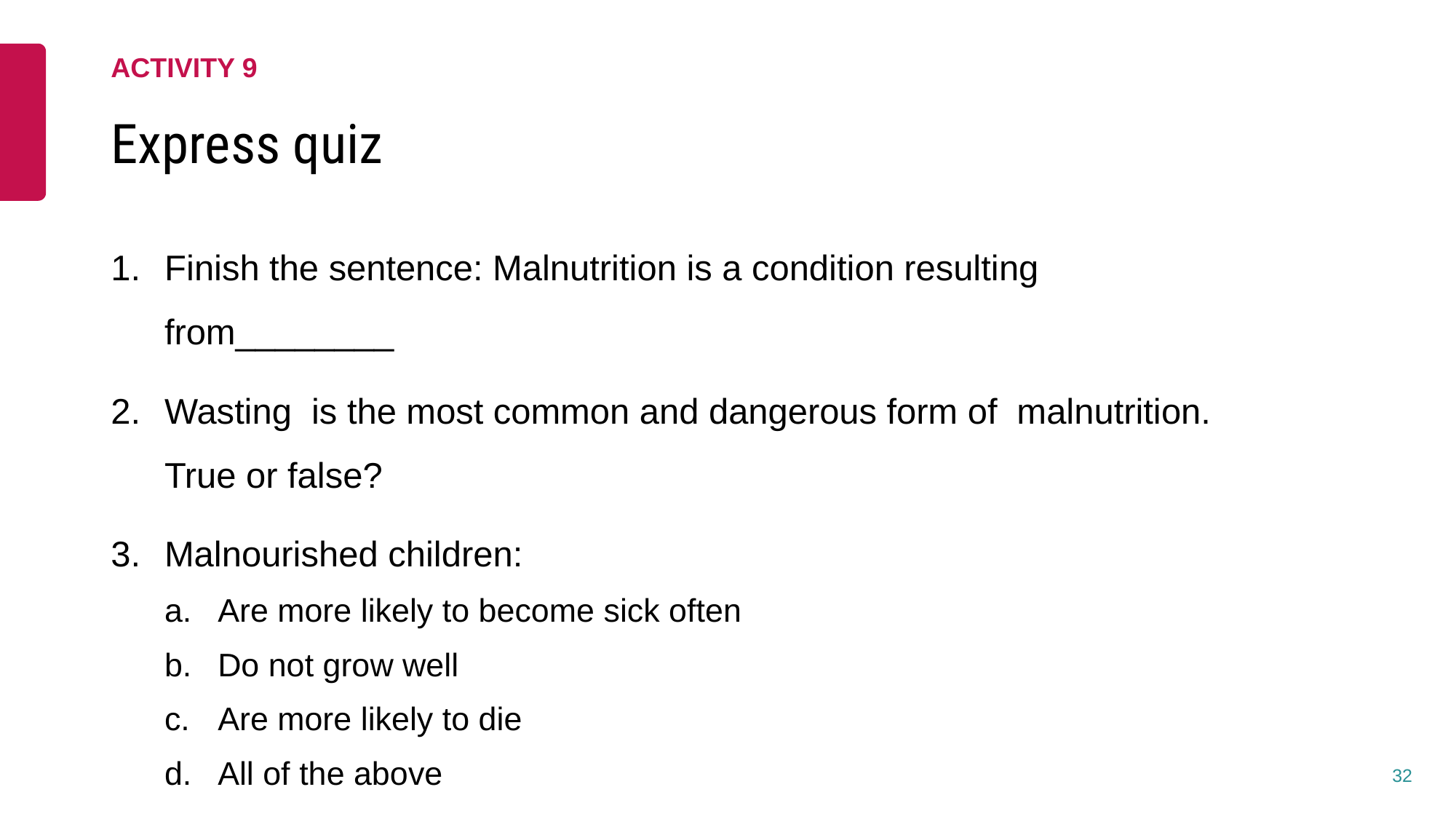

ACTIVITY 9
# Express quiz
Finish the sentence: Malnutrition is a condition resulting from________
Wasting  is the most common and dangerous form of  malnutrition. True or false?
Malnourished children:
Are more likely to become sick often
Do not grow well
Are more likely to die
All of the above

32